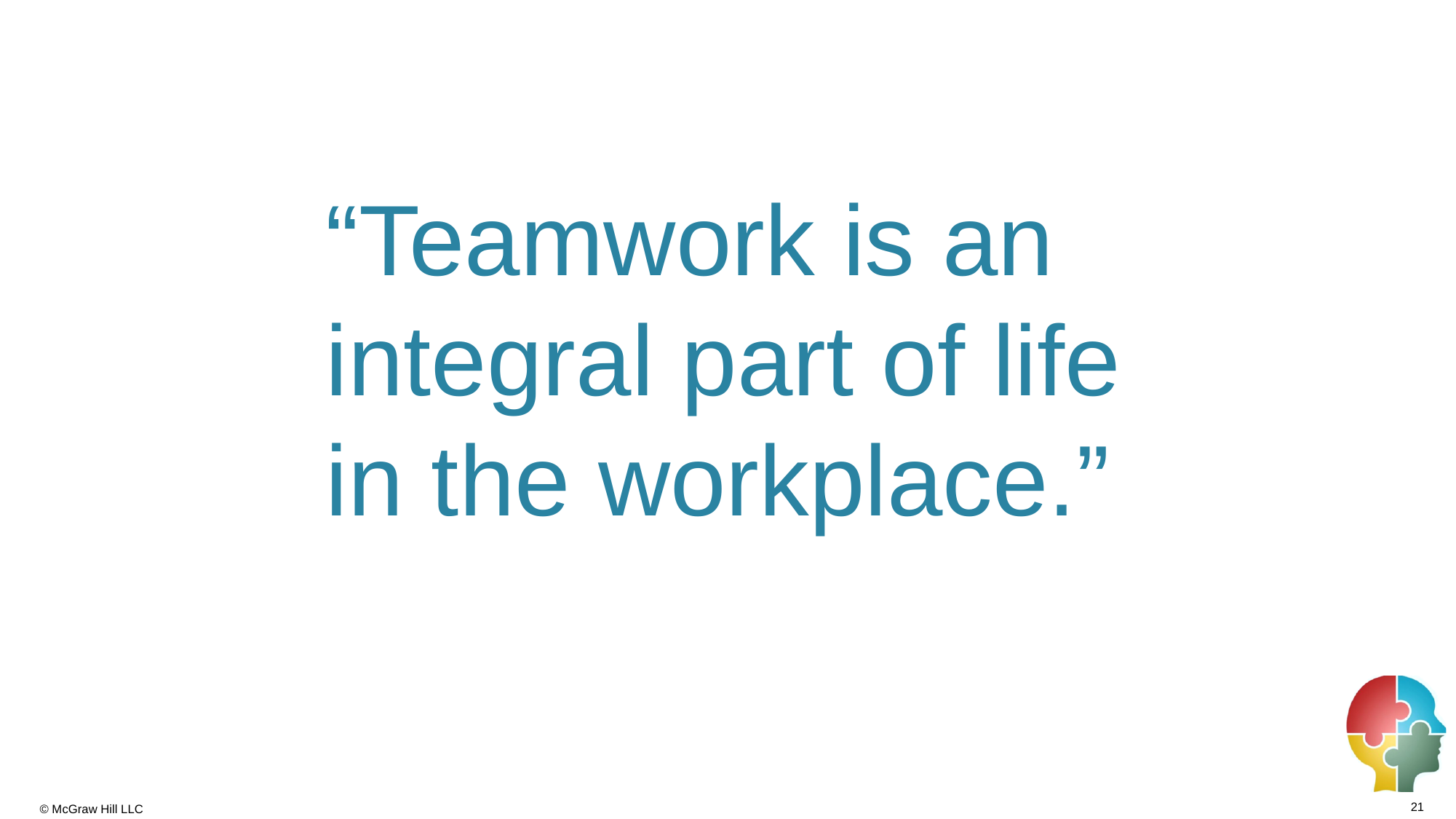

“Teamwork is an integral part of life in the workplace.”
21